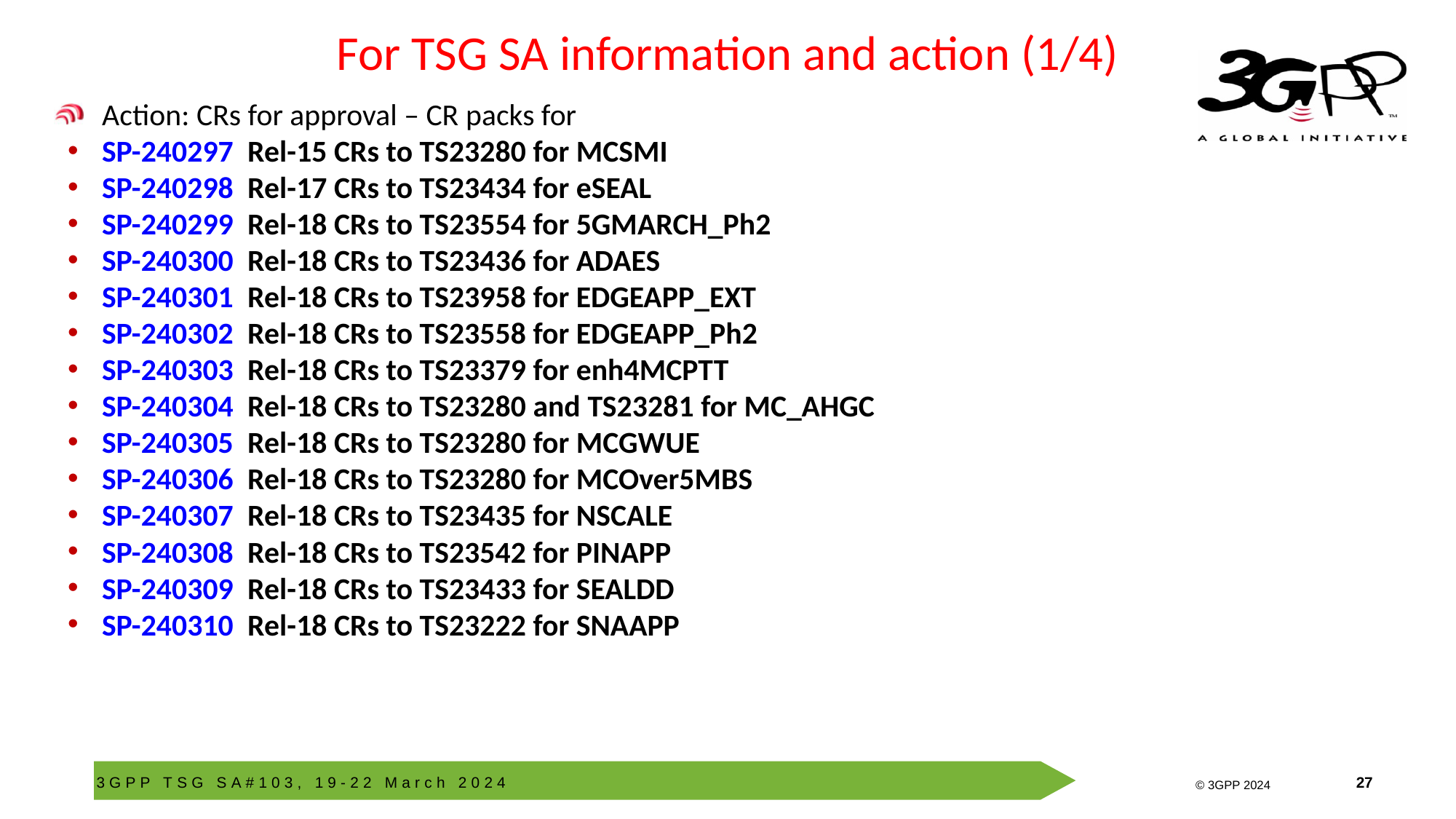

# For TSG SA information and action (1/4)
 Action: CRs for approval – CR packs for
SP-240297  Rel-15 CRs to TS23280 for MCSMI
SP-240298  Rel-17 CRs to TS23434 for eSEAL
SP-240299  Rel-18 CRs to TS23554 for 5GMARCH_Ph2
SP-240300  Rel-18 CRs to TS23436 for ADAES
SP-240301  Rel-18 CRs to TS23958 for EDGEAPP_EXT
SP-240302  Rel-18 CRs to TS23558 for EDGEAPP_Ph2
SP-240303  Rel-18 CRs to TS23379 for enh4MCPTT
SP-240304  Rel-18 CRs to TS23280 and TS23281 for MC_AHGC
SP-240305  Rel-18 CRs to TS23280 for MCGWUE
SP-240306  Rel-18 CRs to TS23280 for MCOver5MBS
SP-240307  Rel-18 CRs to TS23435 for NSCALE
SP-240308  Rel-18 CRs to TS23542 for PINAPP
SP-240309  Rel-18 CRs to TS23433 for SEALDD
SP-240310  Rel-18 CRs to TS23222 for SNAAPP